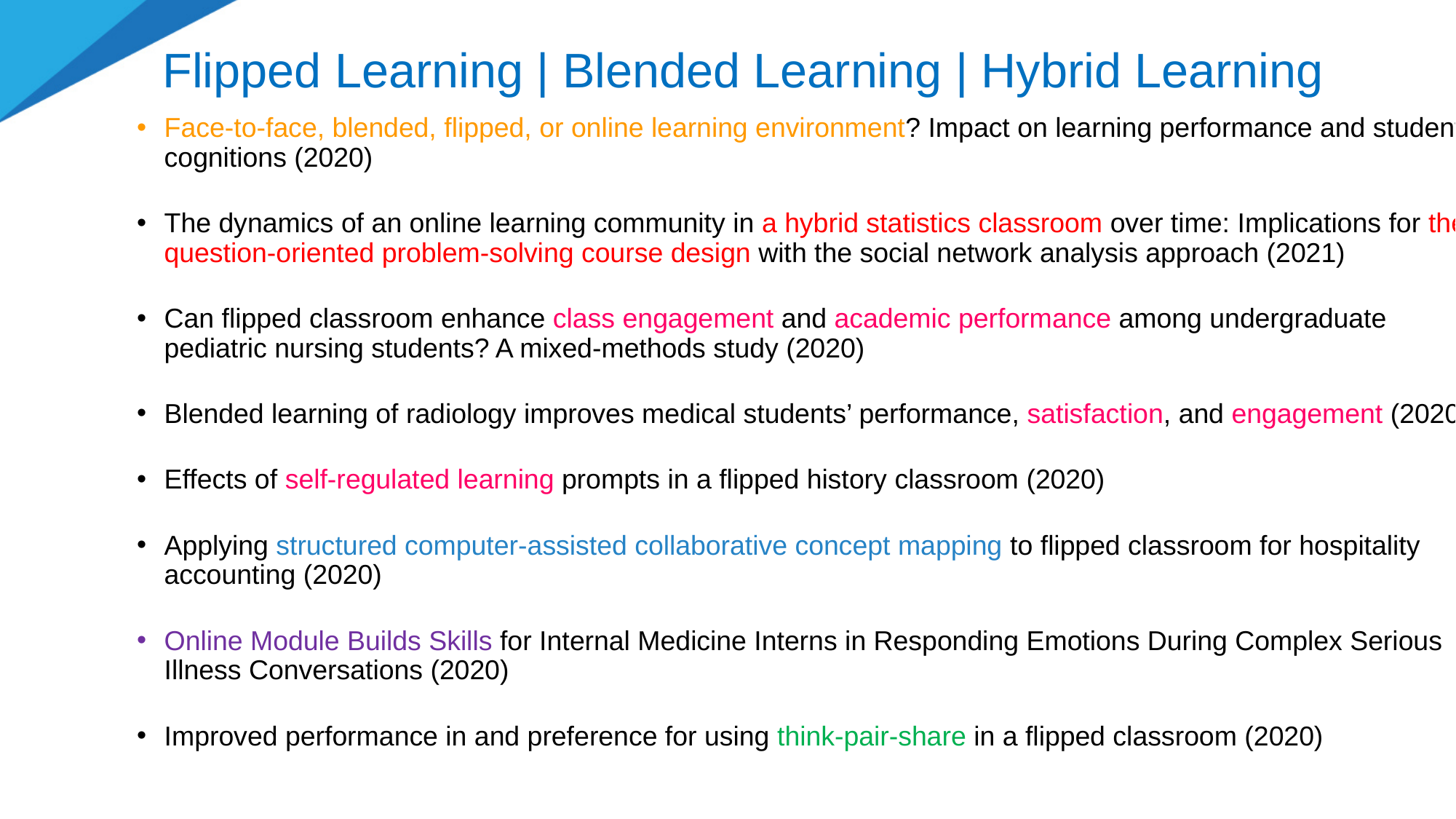

# Flipped Learning | Blended Learning | Hybrid Learning
Face-to-face, blended, flipped, or online learning environment? Impact on learning performance and student cognitions (2020)
The dynamics of an online learning community in a hybrid statistics classroom over time: Implications for the question-oriented problem-solving course design with the social network analysis approach (2021)
Can flipped classroom enhance class engagement and academic performance among undergraduate pediatric nursing students? A mixed-methods study (2020)
Blended learning of radiology improves medical students’ performance, satisfaction, and engagement (2020)
Effects of self-regulated learning prompts in a flipped history classroom (2020)
Applying structured computer-assisted collaborative concept mapping to flipped classroom for hospitality accounting (2020)
Online Module Builds Skills for Internal Medicine Interns in Responding Emotions During Complex Serious Illness Conversations (2020)
Improved performance in and preference for using think-pair-share in a flipped classroom (2020)